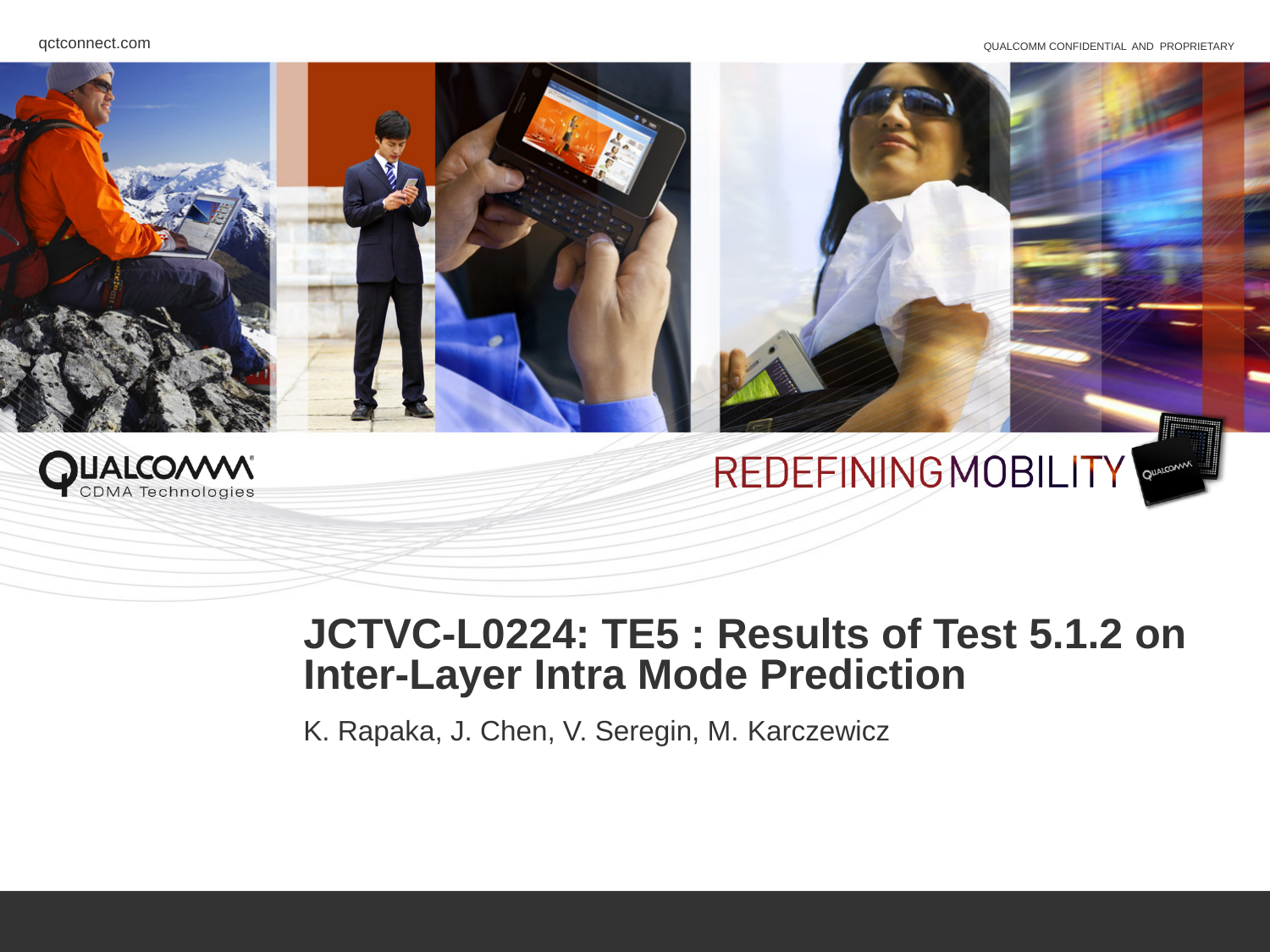

# JCTVC-L0224: TE5 : Results of Test 5.1.2 on Inter-Layer Intra Mode Prediction
K. Rapaka, J. Chen, V. Seregin, M. Karczewicz